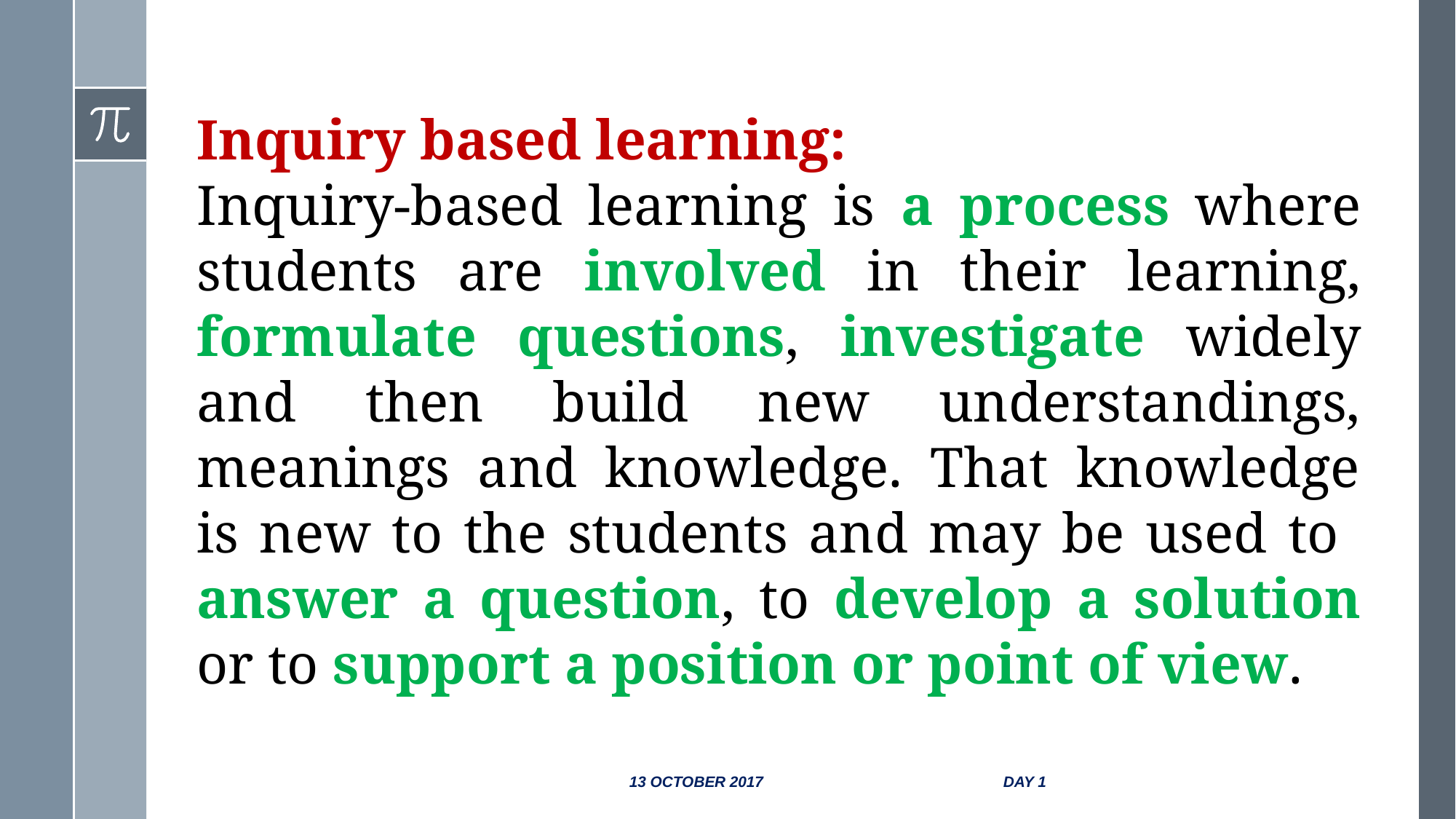

Inquiry based learning:
Inquiry-based learning is a process where students are involved in their learning, formulate questions, investigate widely and then build new understandings, meanings and knowledge. That knowledge is new to the students and may be used to  answer a question, to develop a solution or to support a position or point of view.
Day 1
13 October 2017